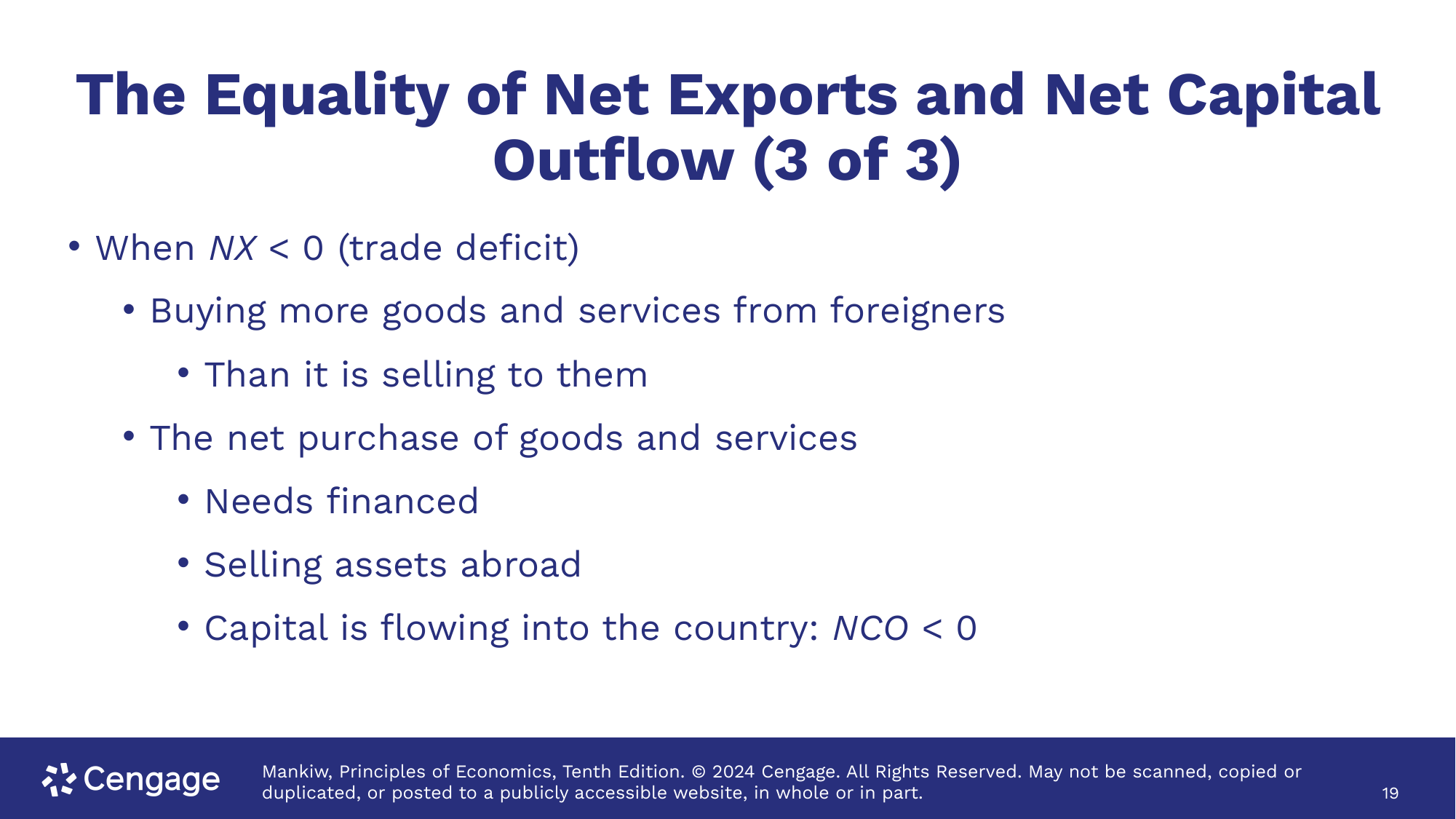

# The Equality of Net Exports and Net Capital Outflow (3 of 3)
When NX < 0 (trade deficit)
Buying more goods and services from foreigners
Than it is selling to them
The net purchase of goods and services
Needs financed
Selling assets abroad
Capital is flowing into the country: NCO < 0